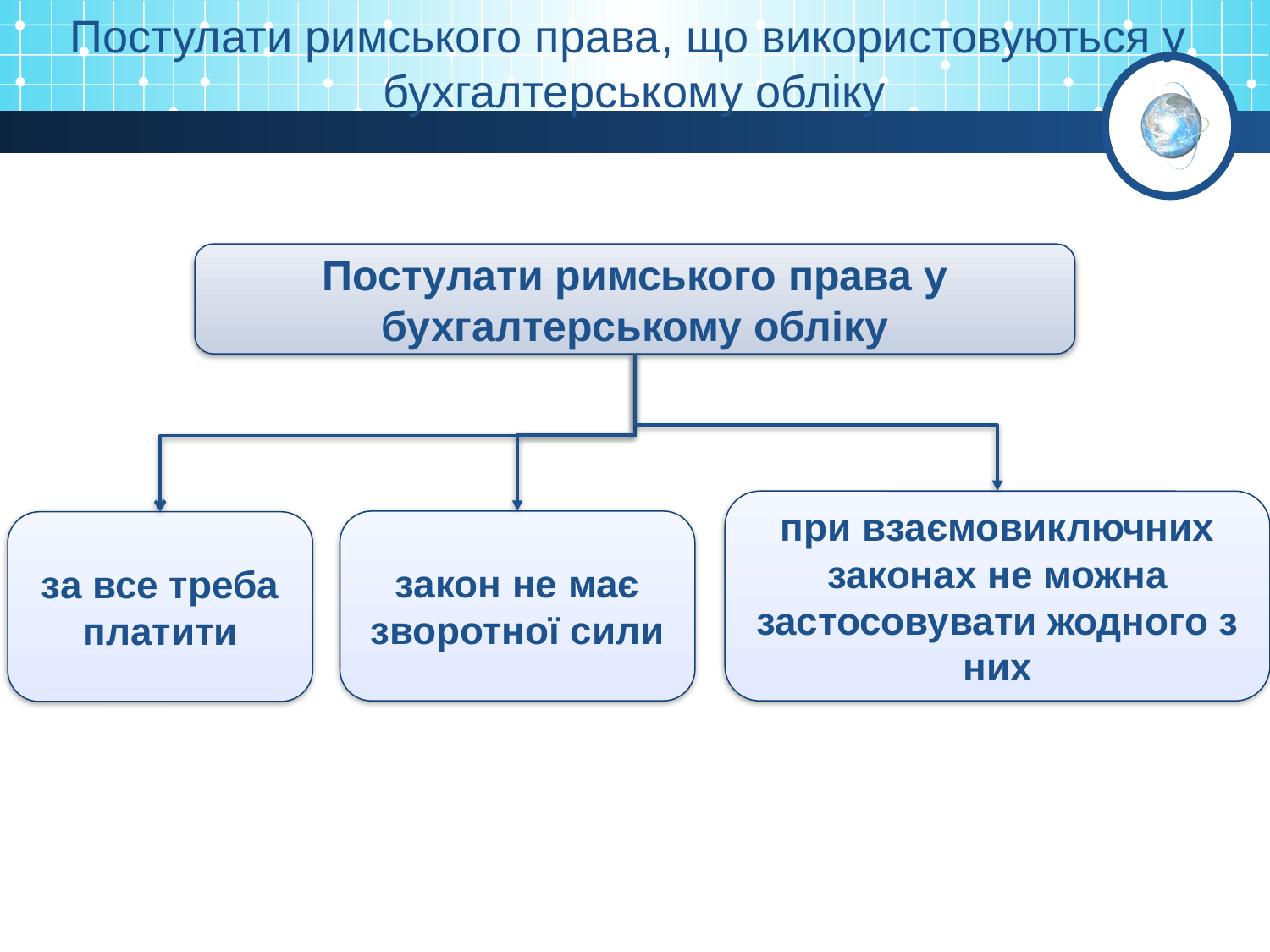

Постулати римського права, що використовуються у
бухгалтерському обліку
Постулати римського права у бухгалтерському обліку
при взаємовиключних законах не можна застосовувати жодного з них
закон не має зворотної сили
за все треба платити